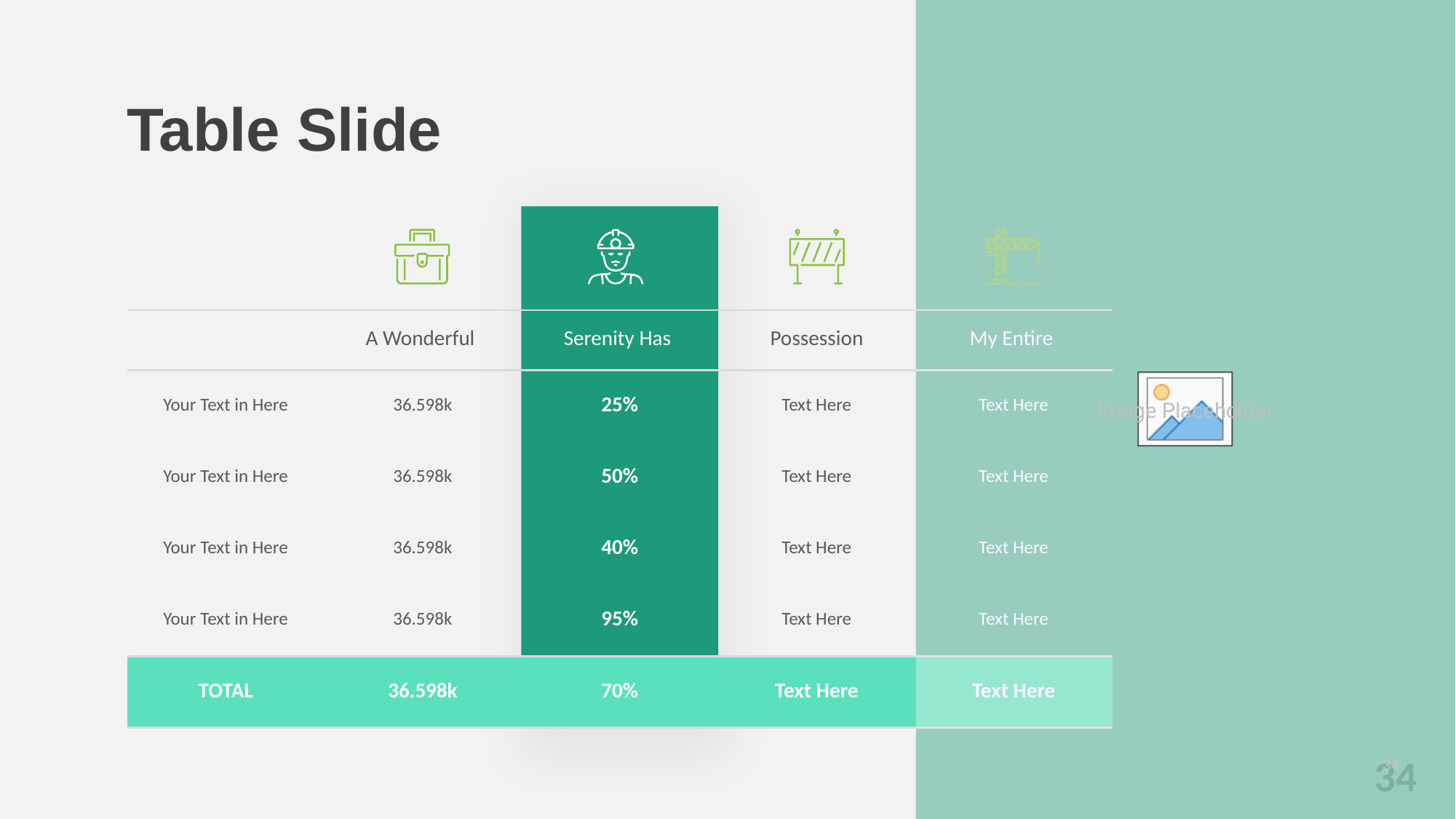

Table Slide

|  | A Wonderful | Serenity Has | Possession | My Entire |
| --- | --- | --- | --- | --- |
| Your Text in Here | 36.598k | 25% | Text Here | Text Here |
| Your Text in Here | 36.598k | 50% | Text Here | Text Here |
| Your Text in Here | 36.598k | 40% | Text Here | Text Here |
| Your Text in Here | 36.598k | 95% | Text Here | Text Here |
| TOTAL | 36.598k | 70% | Text Here | Text Here |
34